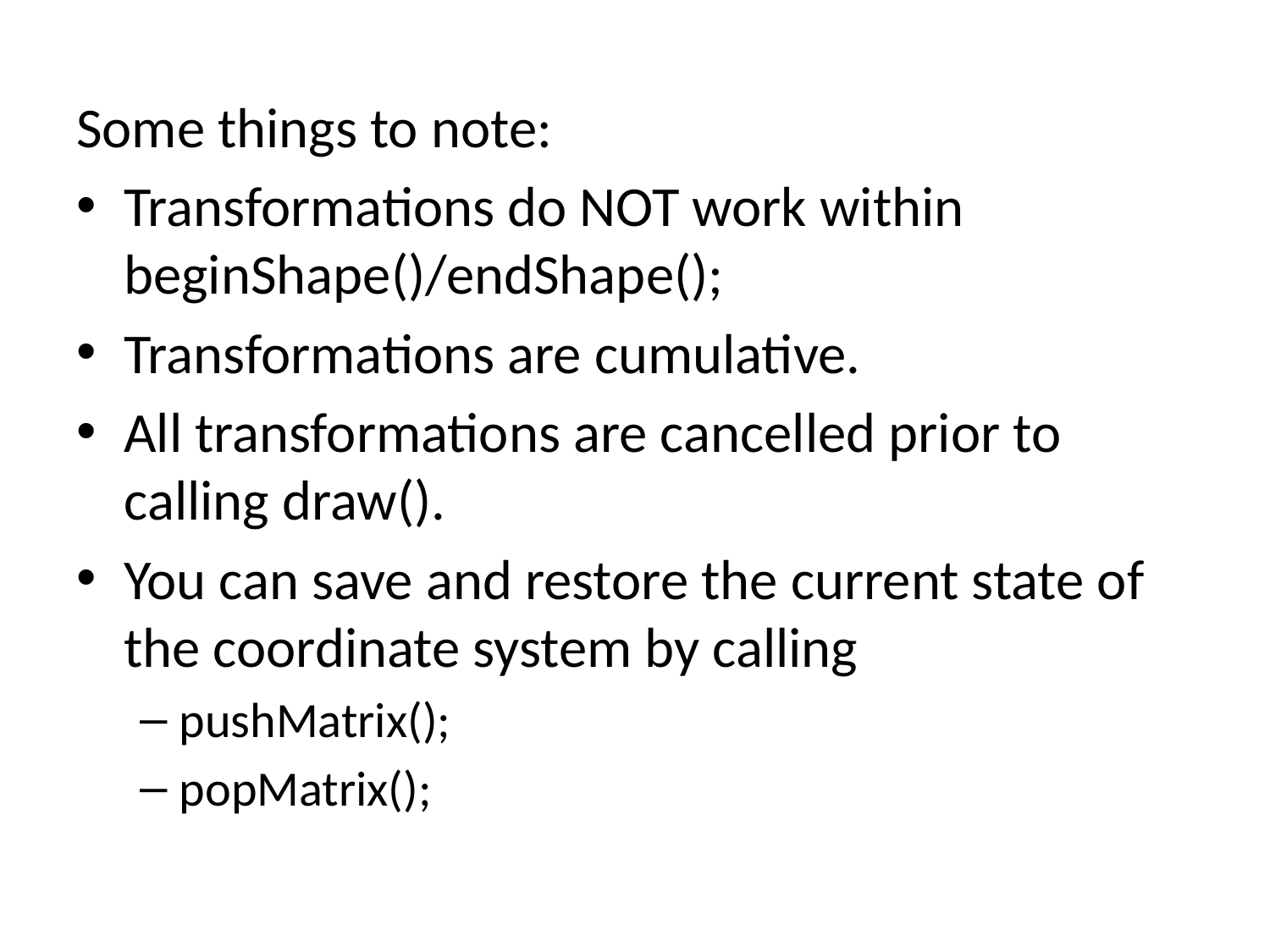

Some things to note:
Transformations do NOT work within beginShape()/endShape();
Transformations are cumulative.
All transformations are cancelled prior to calling draw().
You can save and restore the current state of the coordinate system by calling
pushMatrix();
popMatrix();